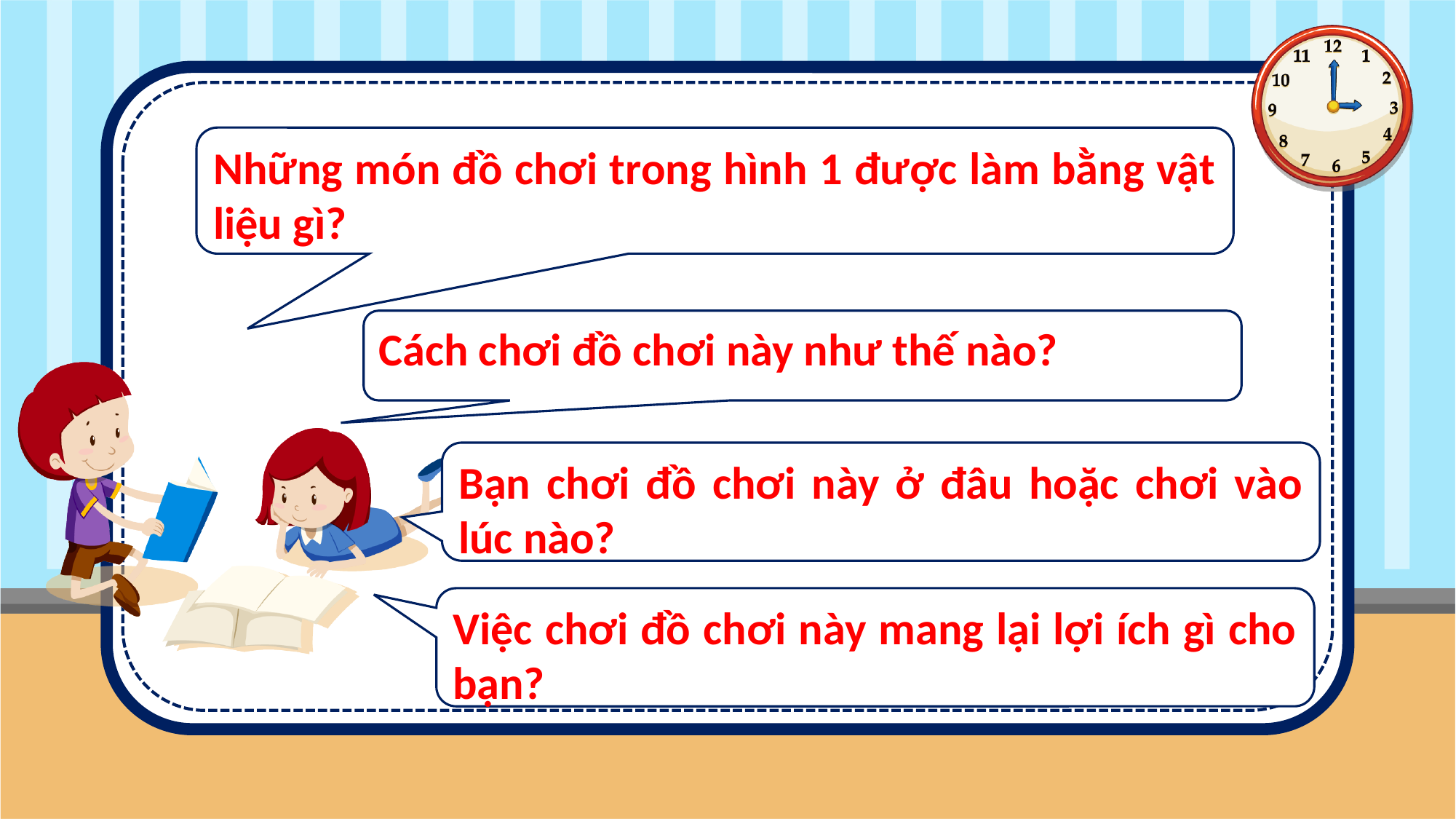

Những món đồ chơi trong hình 1 được làm bằng vật liệu gì?
Cách chơi đồ chơi này như thế nào?
Bạn chơi đồ chơi này ở đâu hoặc chơi vào lúc nào?
Việc chơi đồ chơi này mang lại lợi ích gì cho bạn?